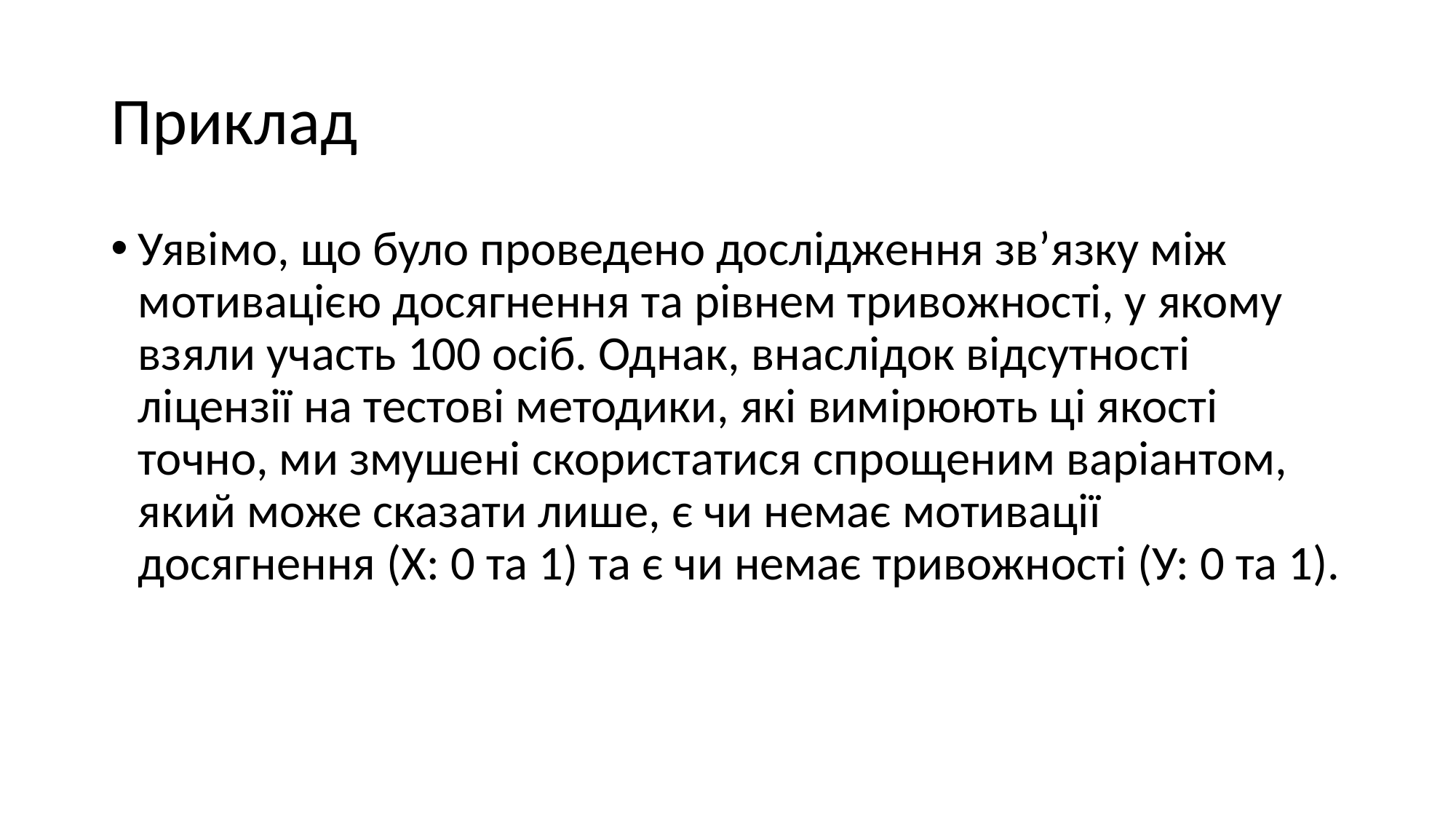

# Приклад
Уявімо, що було проведено дослідження зв’язку між мотивацією досягнення та рівнем тривожності, у якому взяли участь 100 осіб. Однак, внаслідок відсутності ліцензії на тестові методики, які вимірюють ці якості точно, ми змушені скористатися спрощеним варіантом, який може сказати лише, є чи немає мотивації досягнення (Х: 0 та 1) та є чи немає тривожності (У: 0 та 1).